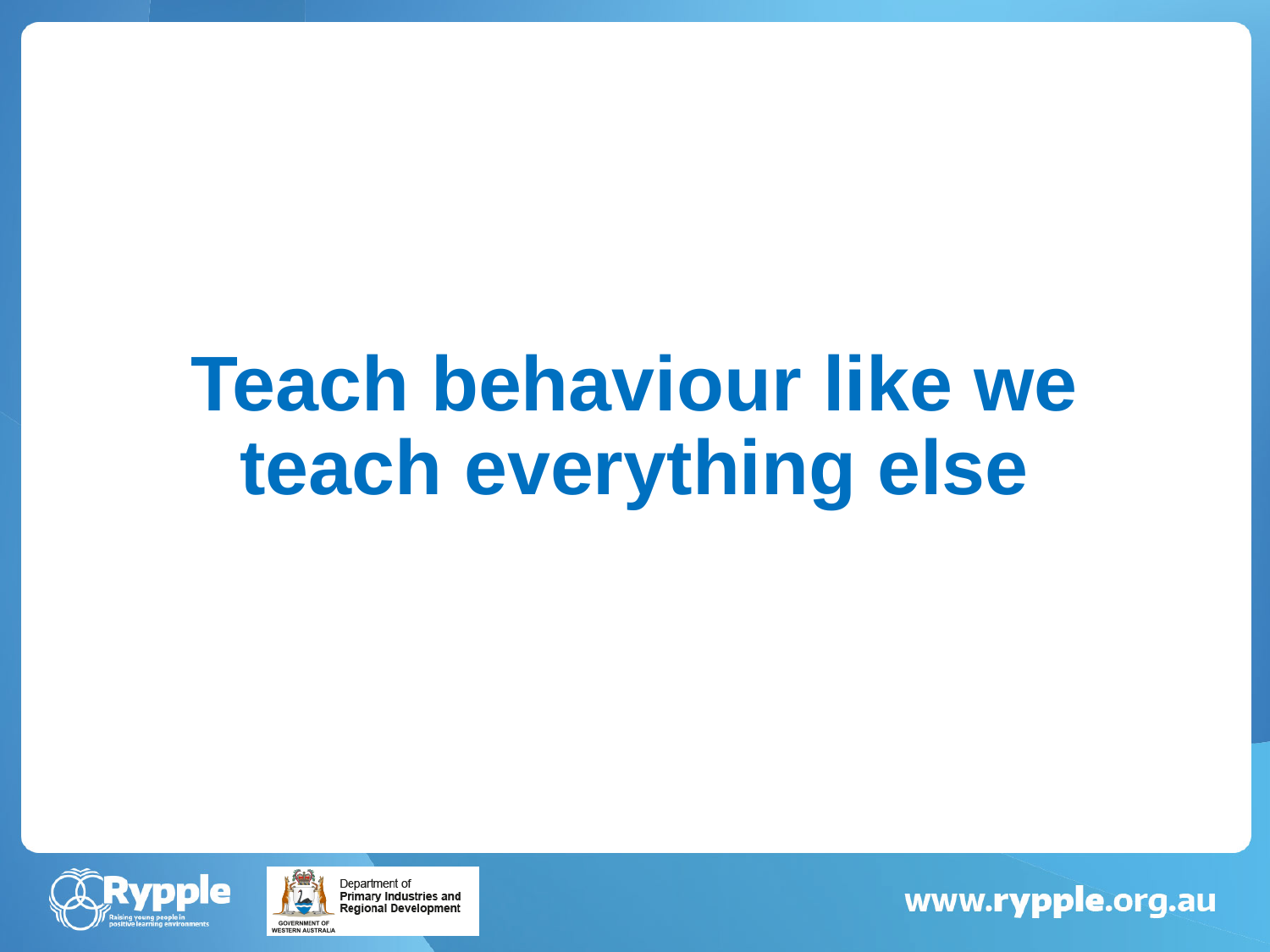

# Teach behaviour like we teach everything else